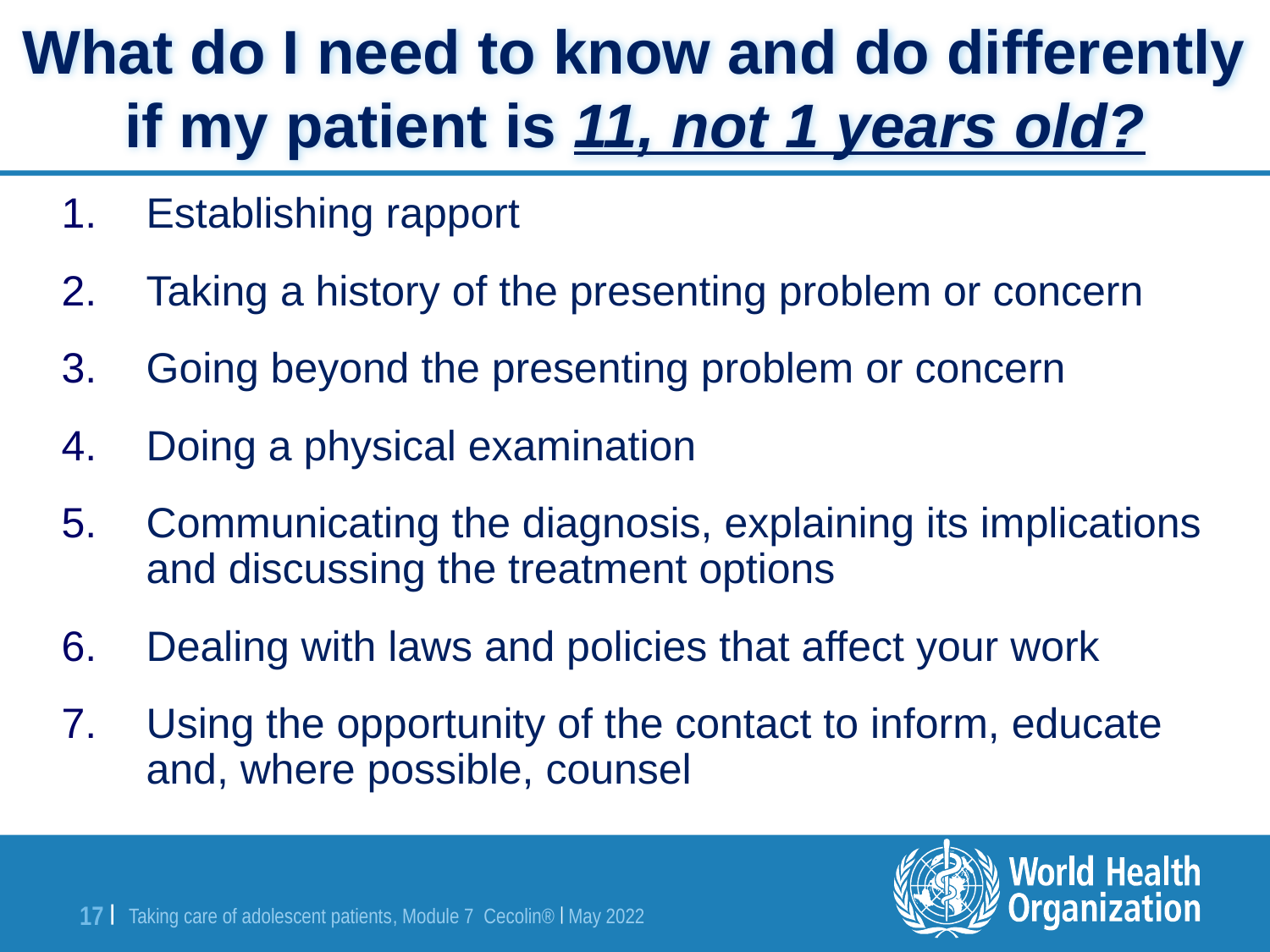

# What do I need to know and do differently if my patient is 11, not 1 years old?
Establishing rapport
Taking a history of the presenting problem or concern
Going beyond the presenting problem or concern
Doing a physical examination
Communicating the diagnosis, explaining its implications and discussing the treatment options
Dealing with laws and policies that affect your work
Using the opportunity of the contact to inform, educate and, where possible, counsel